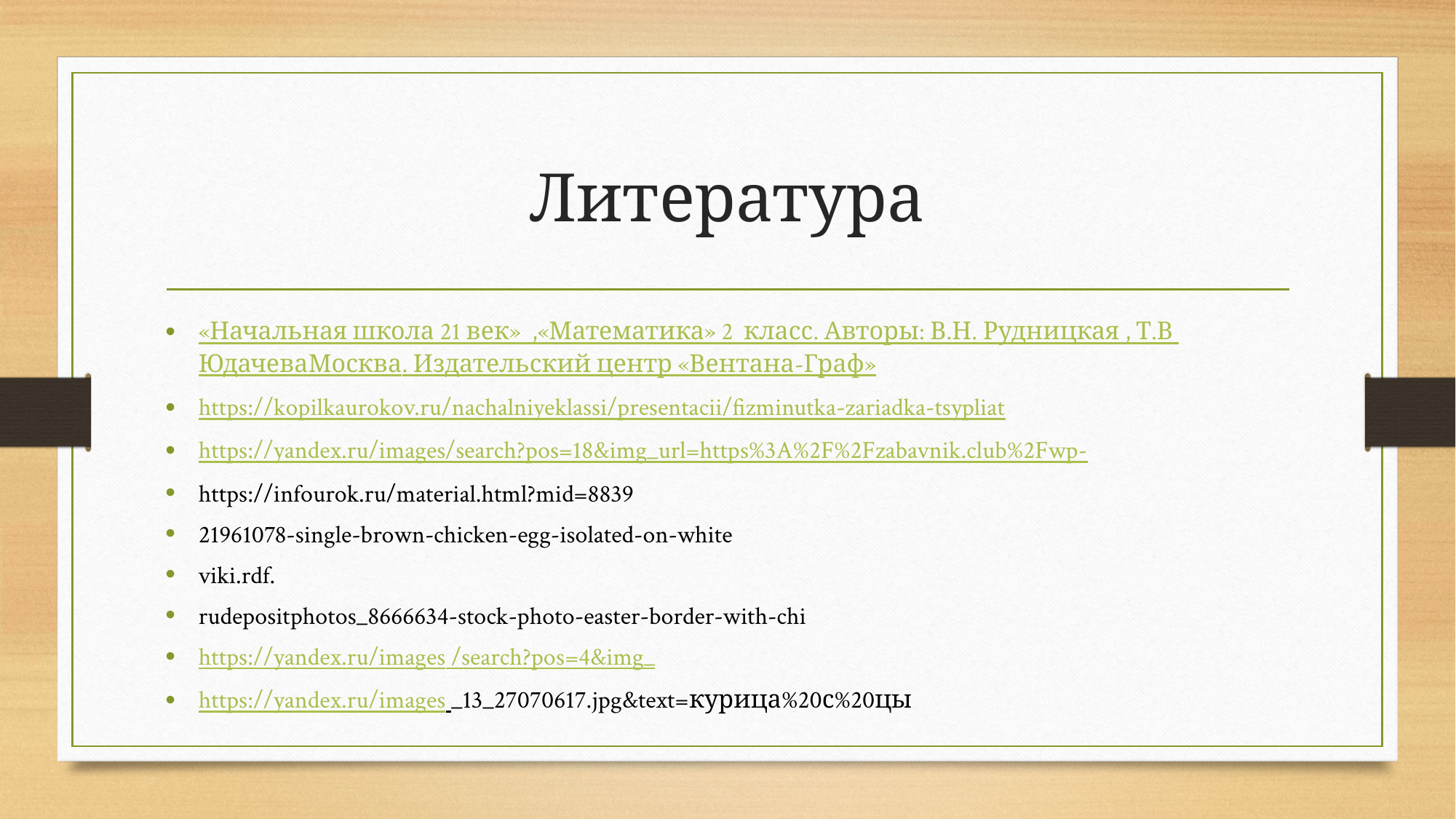

# Литература
«Начальная школа 21 век»  ,«Математика» 2  класс. Авторы: В.Н. Рудницкая , Т.В ЮдачеваМосква. Издательский центр «Вентана-Граф»
https://kopilkaurokov.ru/nachalniyeklassi/presentacii/fizminutka-zariadka-tsypliat
https://yandex.ru/images/search?pos=18&img_url=https%3A%2F%2Fzabavnik.club%2Fwp-
https://infourok.ru/material.html?mid=8839
21961078-single-brown-chicken-egg-isolated-on-white
viki.rdf.
rudepositphotos_8666634-stock-photo-easter-border-with-chi
https://yandex.ru/images /search?pos=4&img_
https://yandex.ru/images _13_27070617.jpg&text=курица%20с%20цы